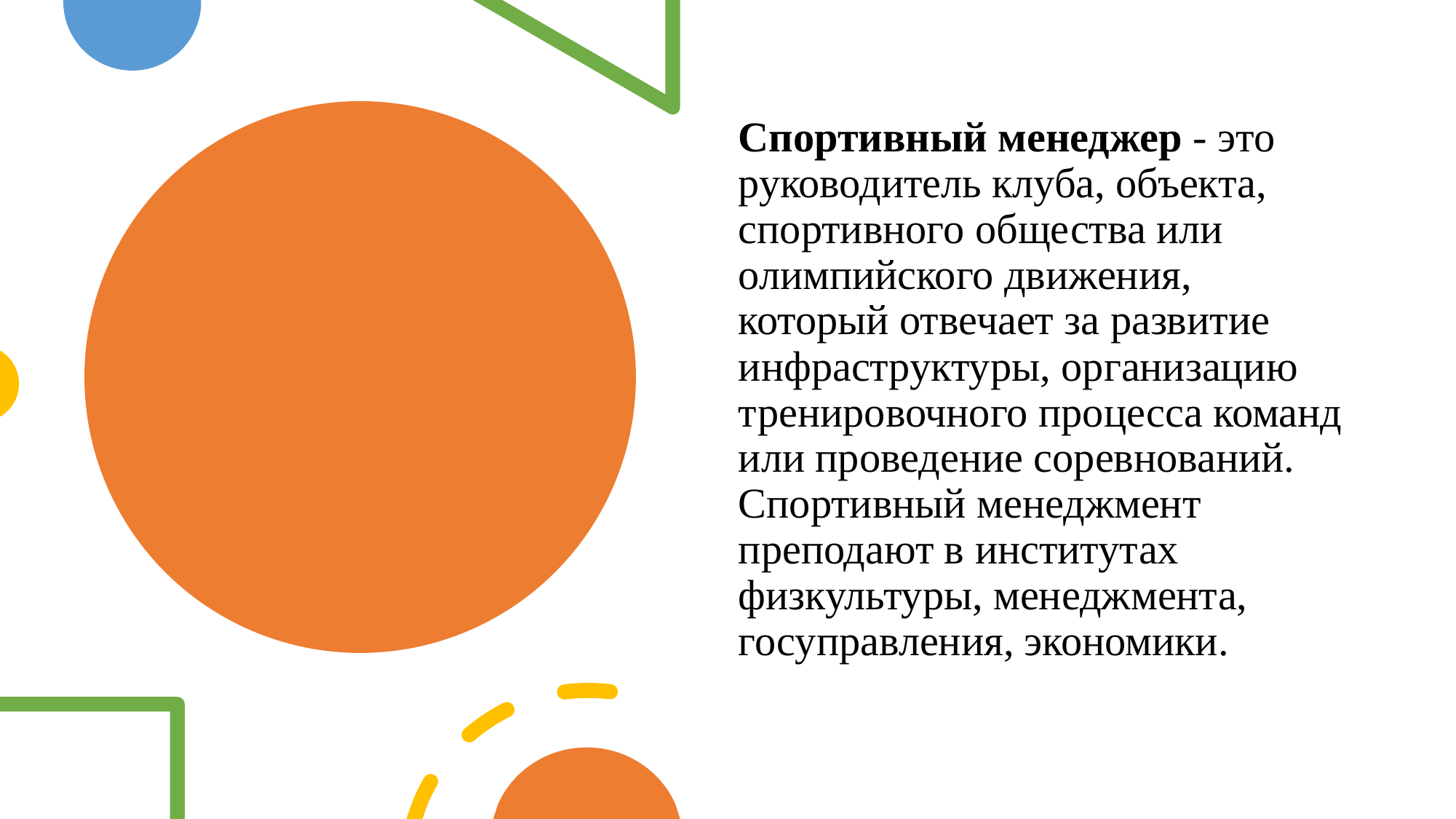

Спортивный менеджер - это руководитель клуба, объекта, спортивного общества или олимпийского движения, который отвечает за развитие инфраструктуры, организацию тренировочного процесса команд или проведение соревнований. Спортивный менеджмент преподают в институтах физкультуры, менеджмента, госуправления, экономики.